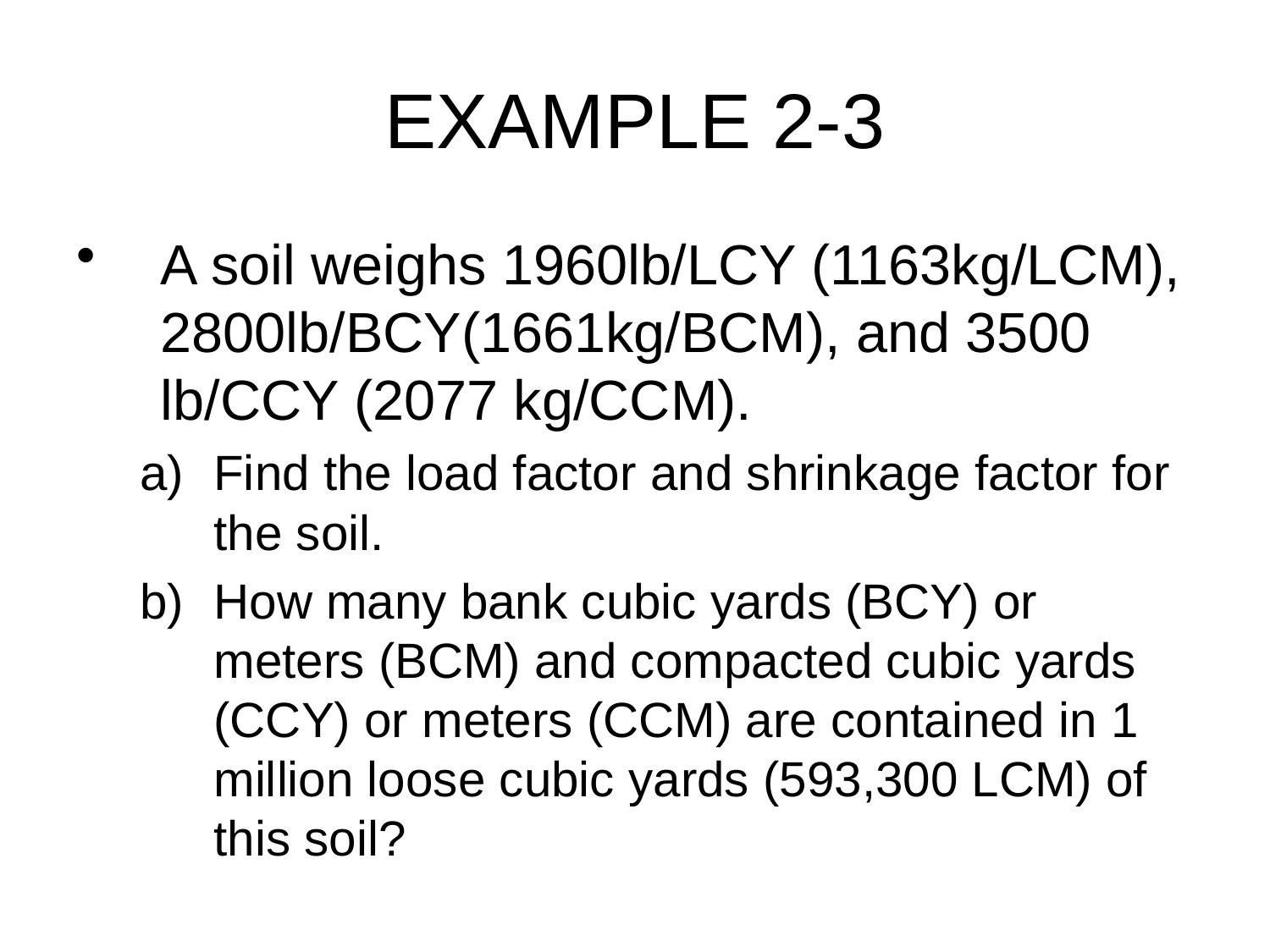

# EXAMPLE 2-3
A soil weighs 1960lb/LCY (1163kg/LCM), 2800lb/BCY(1661kg/BCM), and 3500 lb/CCY (2077 kg/CCM).
Find the load factor and shrinkage factor for the soil.
How many bank cubic yards (BCY) or meters (BCM) and compacted cubic yards (CCY) or meters (CCM) are contained in 1 million loose cubic yards (593,300 LCM) of this soil?